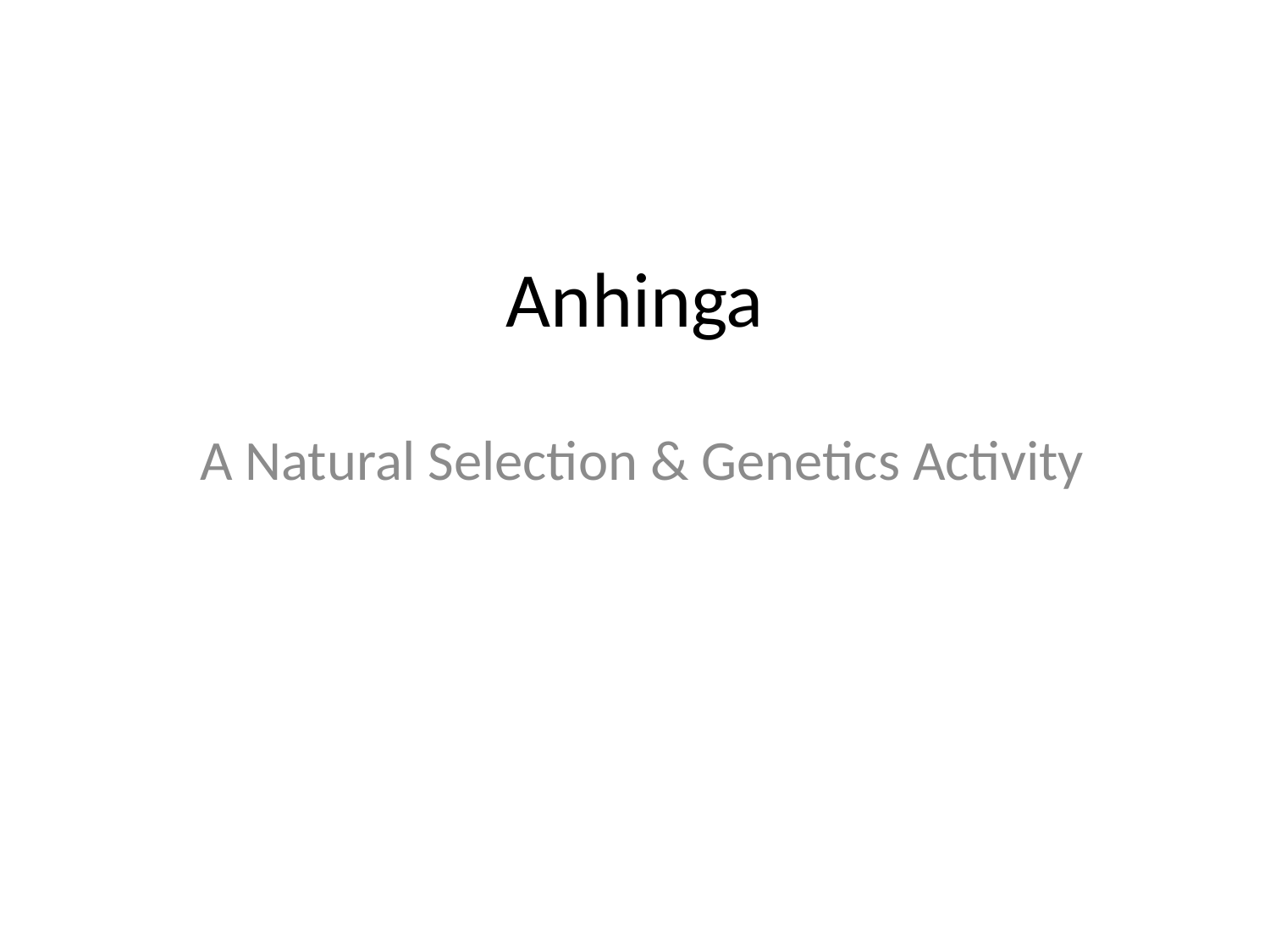

# Anhinga
A Natural Selection & Genetics Activity